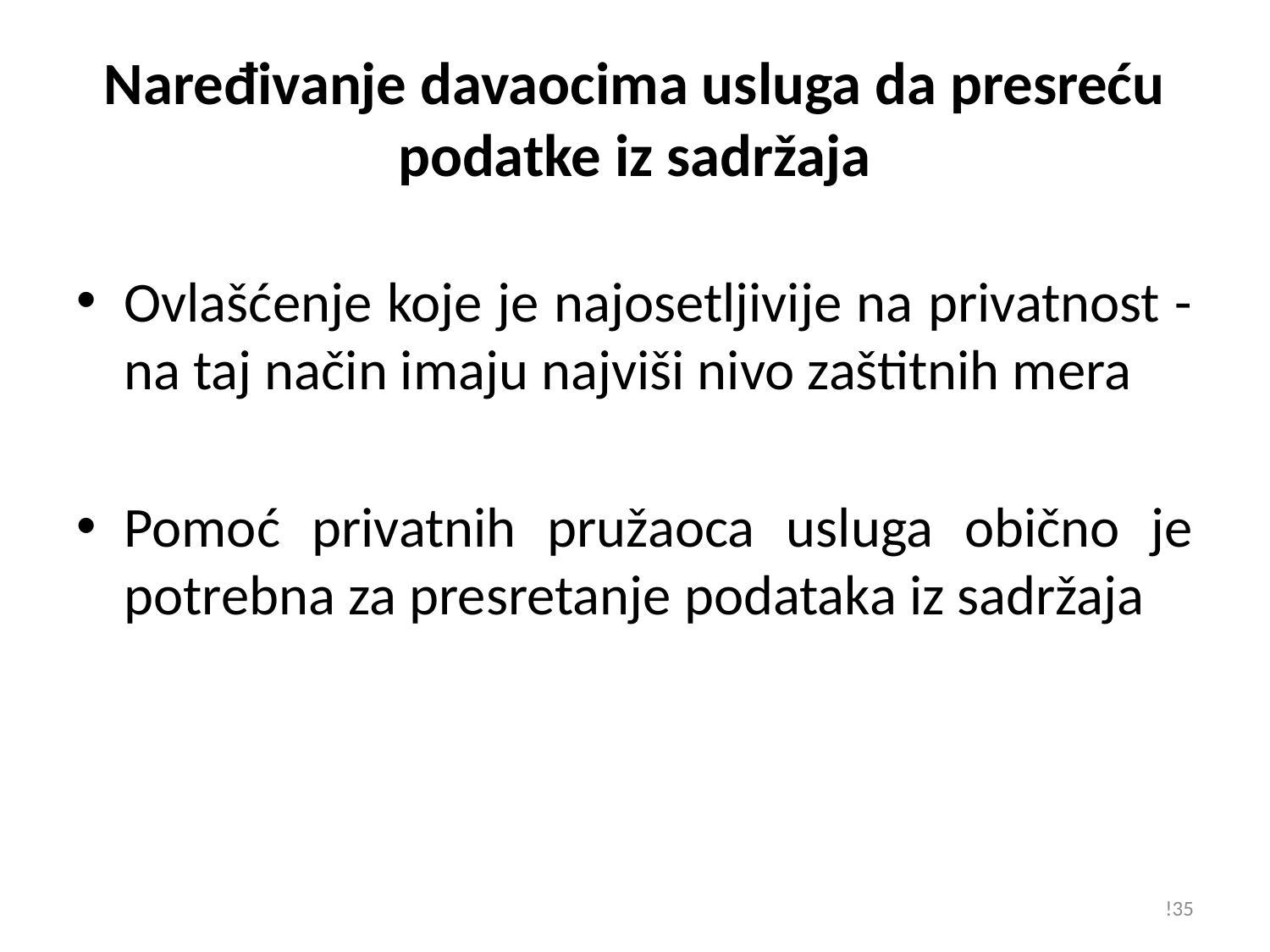

# Naređivanje davaocima usluga da presreću podatke iz sadržaja
Ovlašćenje koje je najosetljivije na privatnost - na taj način imaju najviši nivo zaštitnih mera

Pomoć privatnih pružaoca usluga obično je potrebna za presretanje podataka iz sadržaja

!35